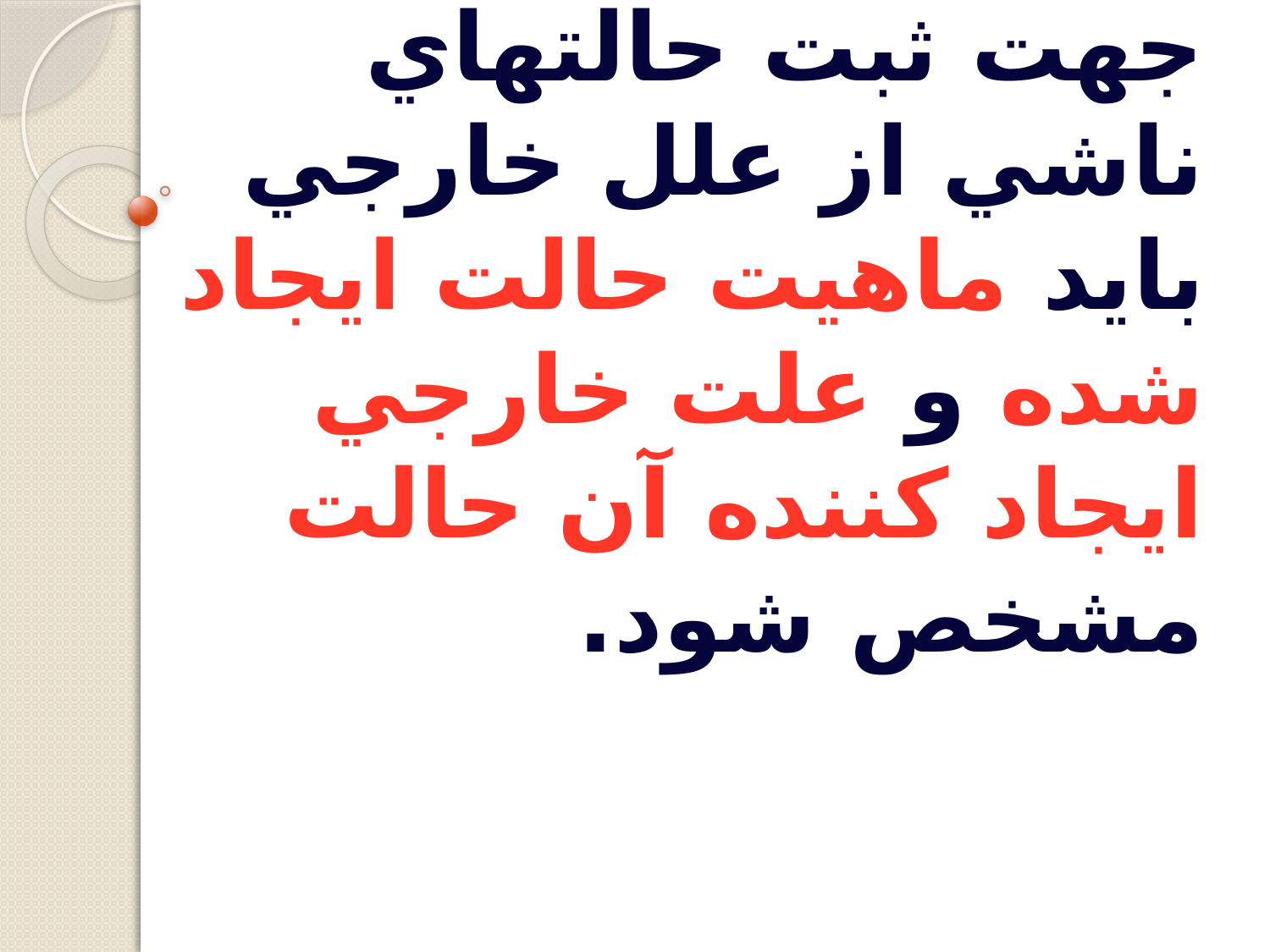

# جهت ثبت حالتهاي ناشي از علل خارجي بايد ماهيت حالت ايجاد شده و علت خارجي ايجاد كننده آن حالت مشخص شود.